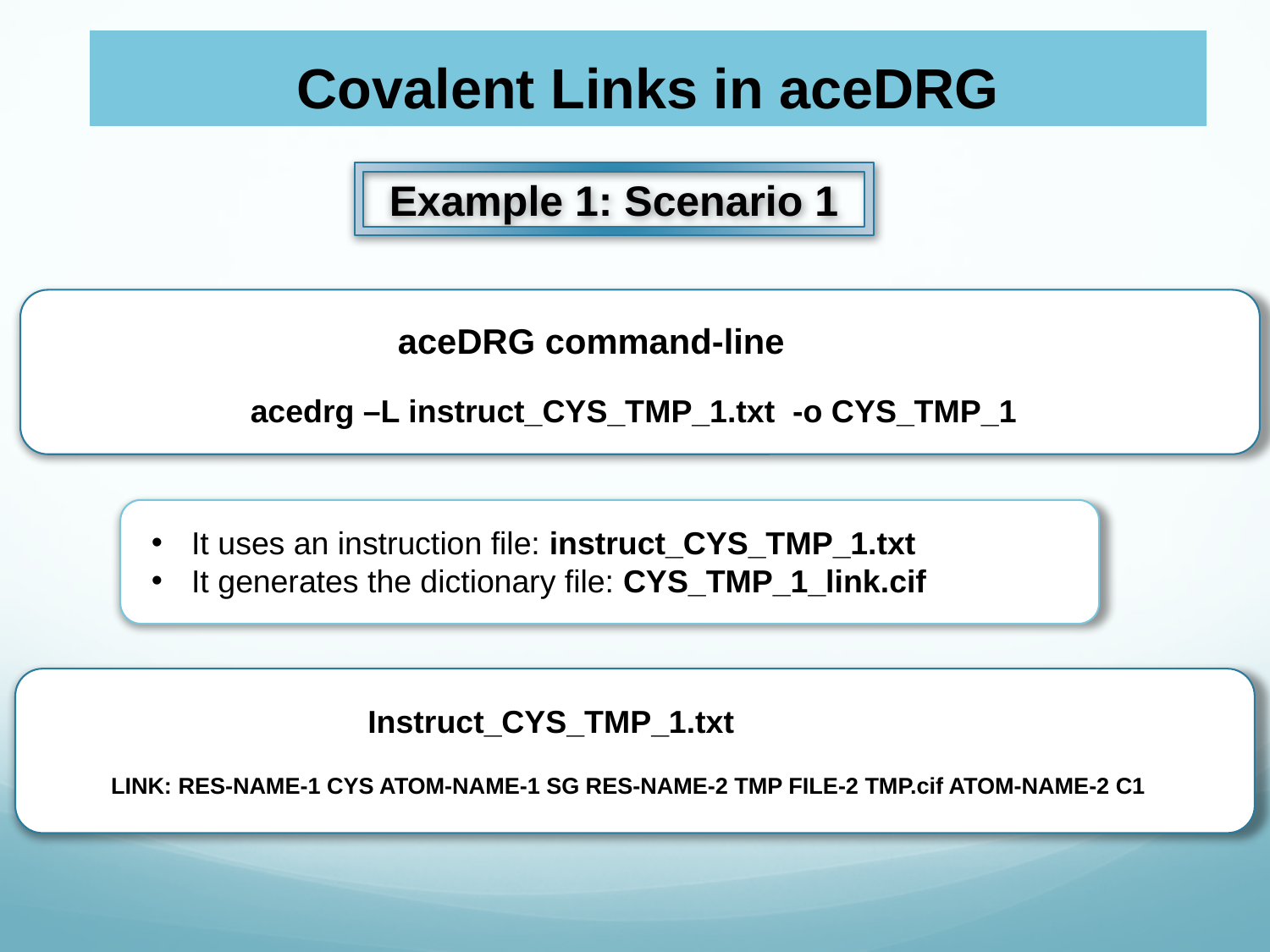

Covalent Links in aceDRG
Example 1: Scenario 1

aceDRG command-line
acedrg –L instruct_CYS_TMP_1.txt  -o CYS_TMP_1

It uses an instruction file: instruct_CYS_TMP_1.txt
It generates the dictionary file: CYS_TMP_1_link.cif

Instruct_CYS_TMP_1.txt
LINK: RES-NAME-1 CYS ATOM-NAME-1 SG RES-NAME-2 TMP FILE-2 TMP.cif ATOM-NAME-2 C1
We use small molecule structures in COD as the source for the values of bond lengths and angles.